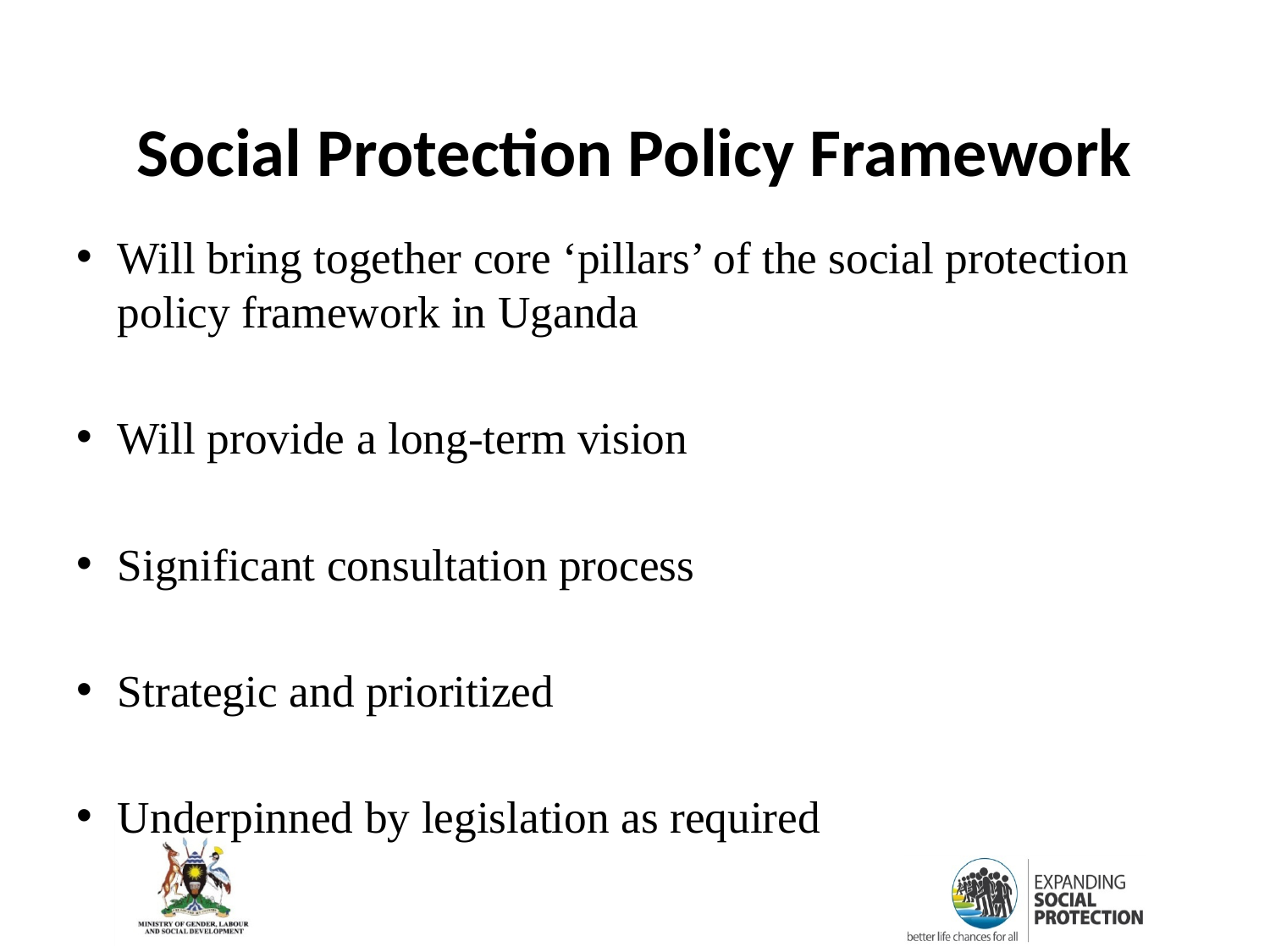

# Social Protection Policy Framework
Will bring together core ‘pillars’ of the social protection policy framework in Uganda

Will provide a long-term vision

Significant consultation process

Strategic and prioritized

Underpinned by legislation as required